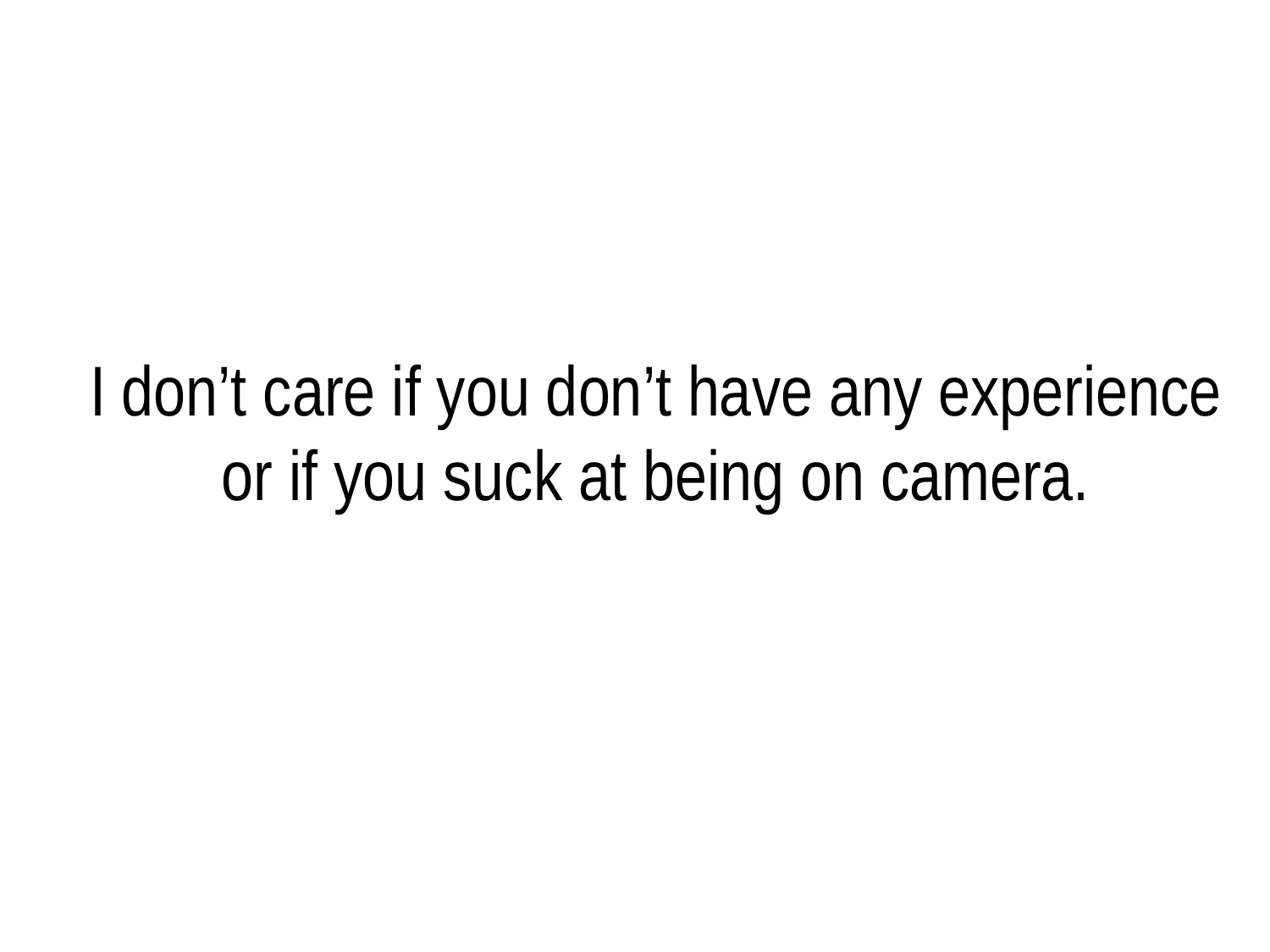

# I don’t care if you don’t have any experience or if you suck at being on camera.